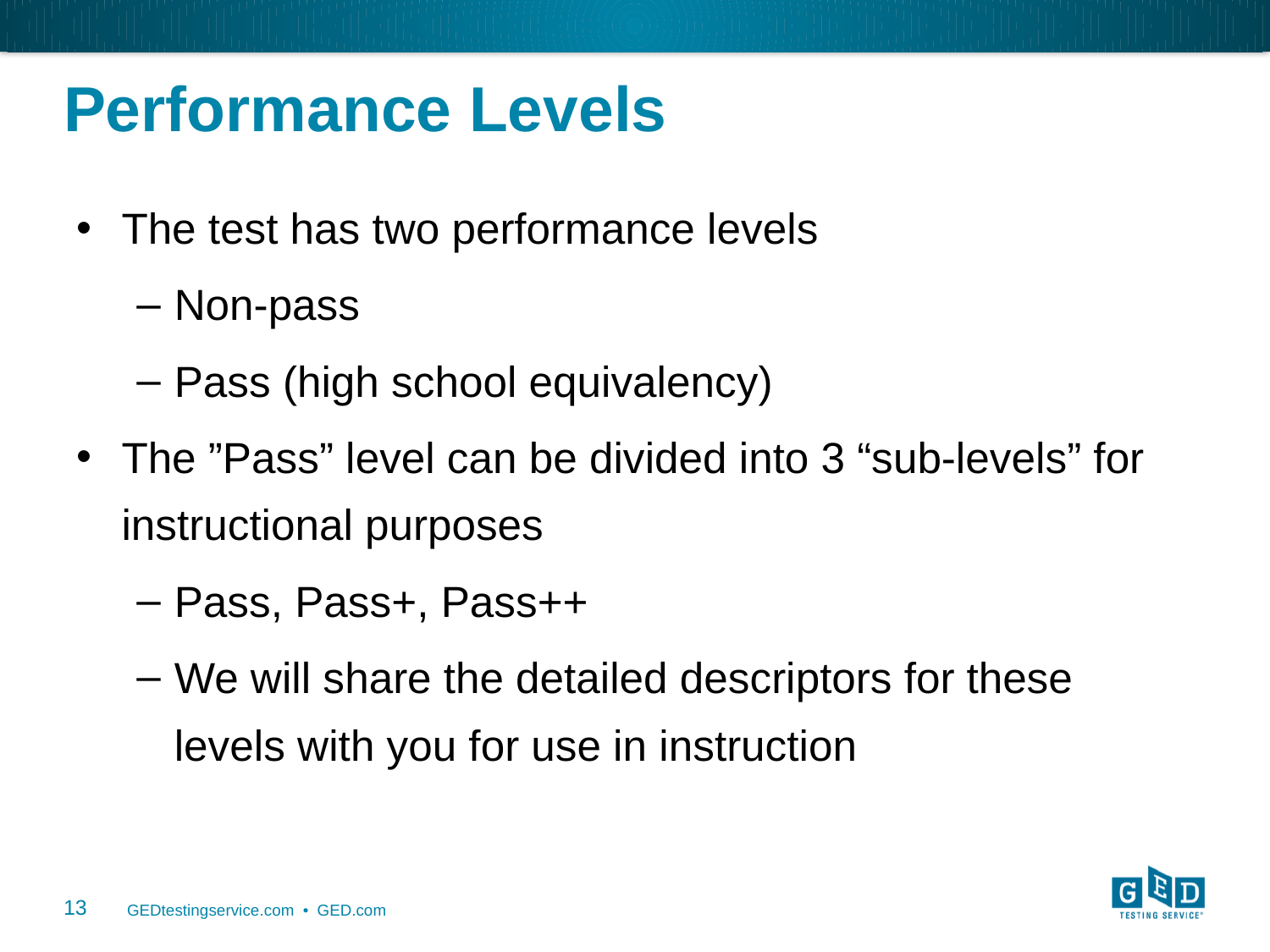

# Performance Levels
The test has two performance levels
Non-pass
Pass (high school equivalency)
The ”Pass” level can be divided into 3 “sub-levels” for instructional purposes
Pass, Pass+, Pass++
We will share the detailed descriptors for these levels with you for use in instruction

13